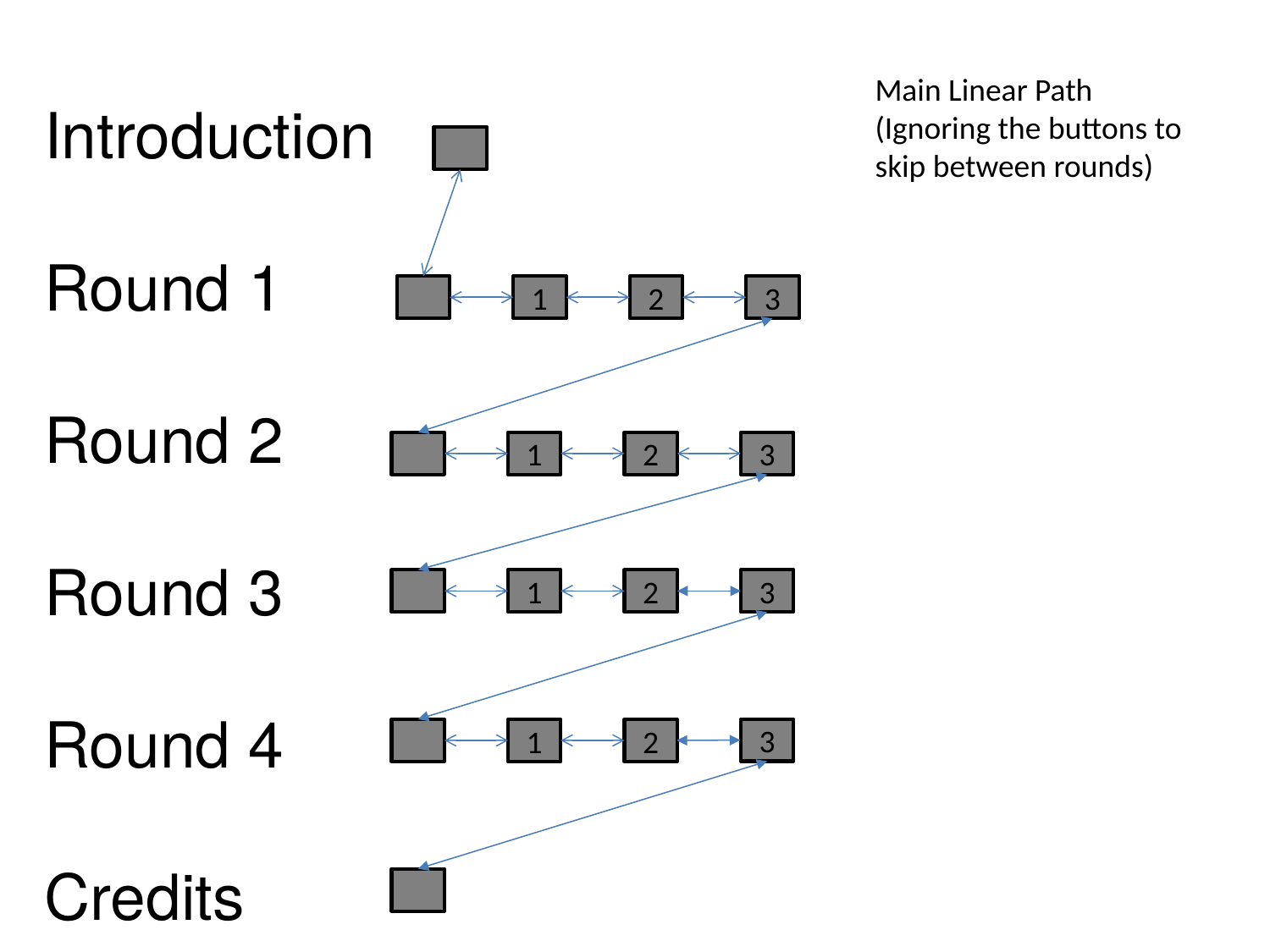

Main Linear Path
(Ignoring the buttons to skip between rounds)
Introduction
Round 1
Round 2
Round 3
Round 4
Credits

1
2
3

1
2
3

1
2
3
3

1
2